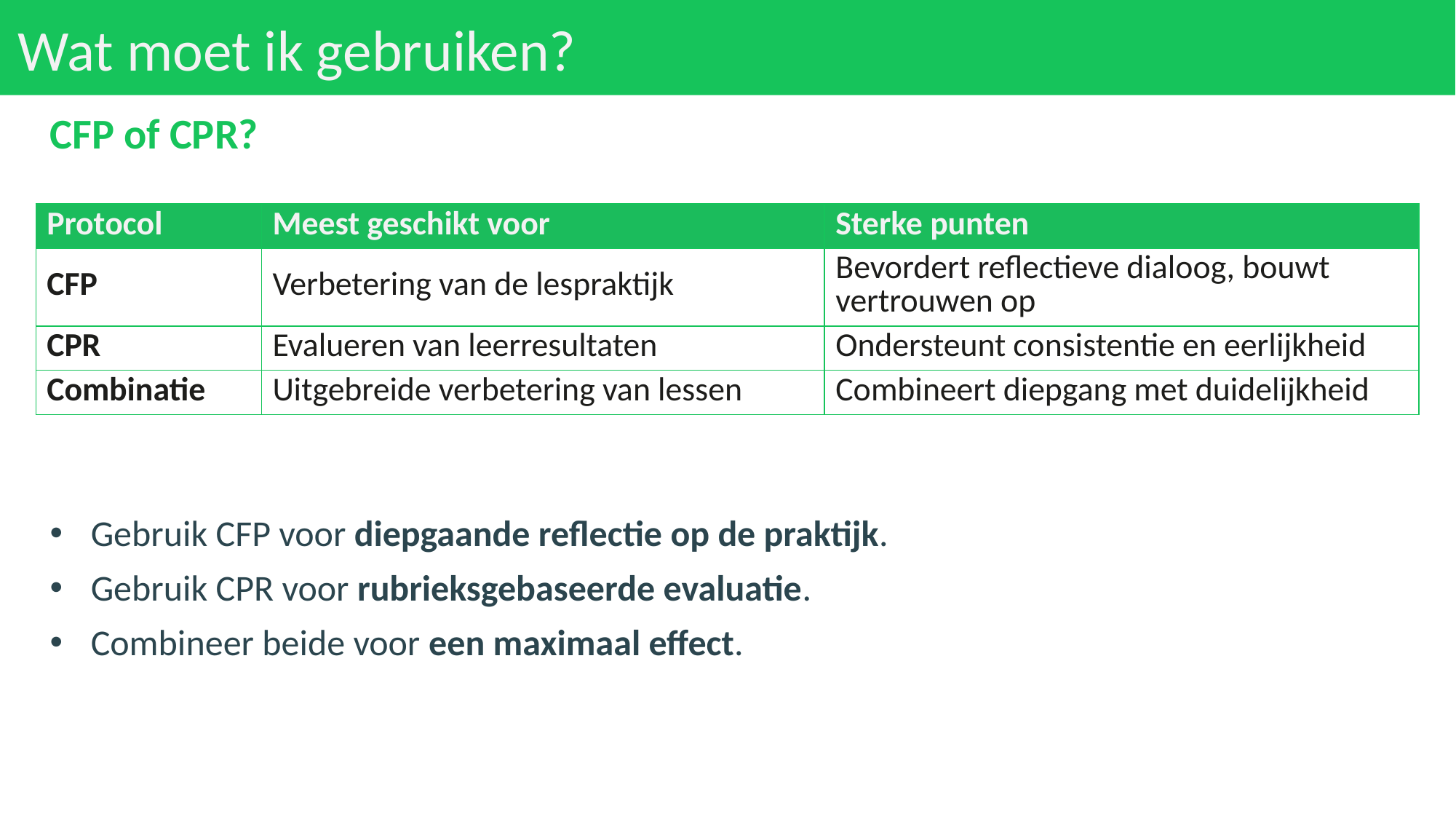

# Wat moet ik gebruiken?
CFP of CPR?
| Protocol | Meest geschikt voor | Sterke punten |
| --- | --- | --- |
| CFP | Verbetering van de lespraktijk | Bevordert reflectieve dialoog, bouwt vertrouwen op |
| CPR | Evalueren van leerresultaten | Ondersteunt consistentie en eerlijkheid |
| Combinatie | Uitgebreide verbetering van lessen | Combineert diepgang met duidelijkheid |
Gebruik CFP voor diepgaande reflectie op de praktijk.
Gebruik CPR voor rubrieksgebaseerde evaluatie.
Combineer beide voor een maximaal effect.